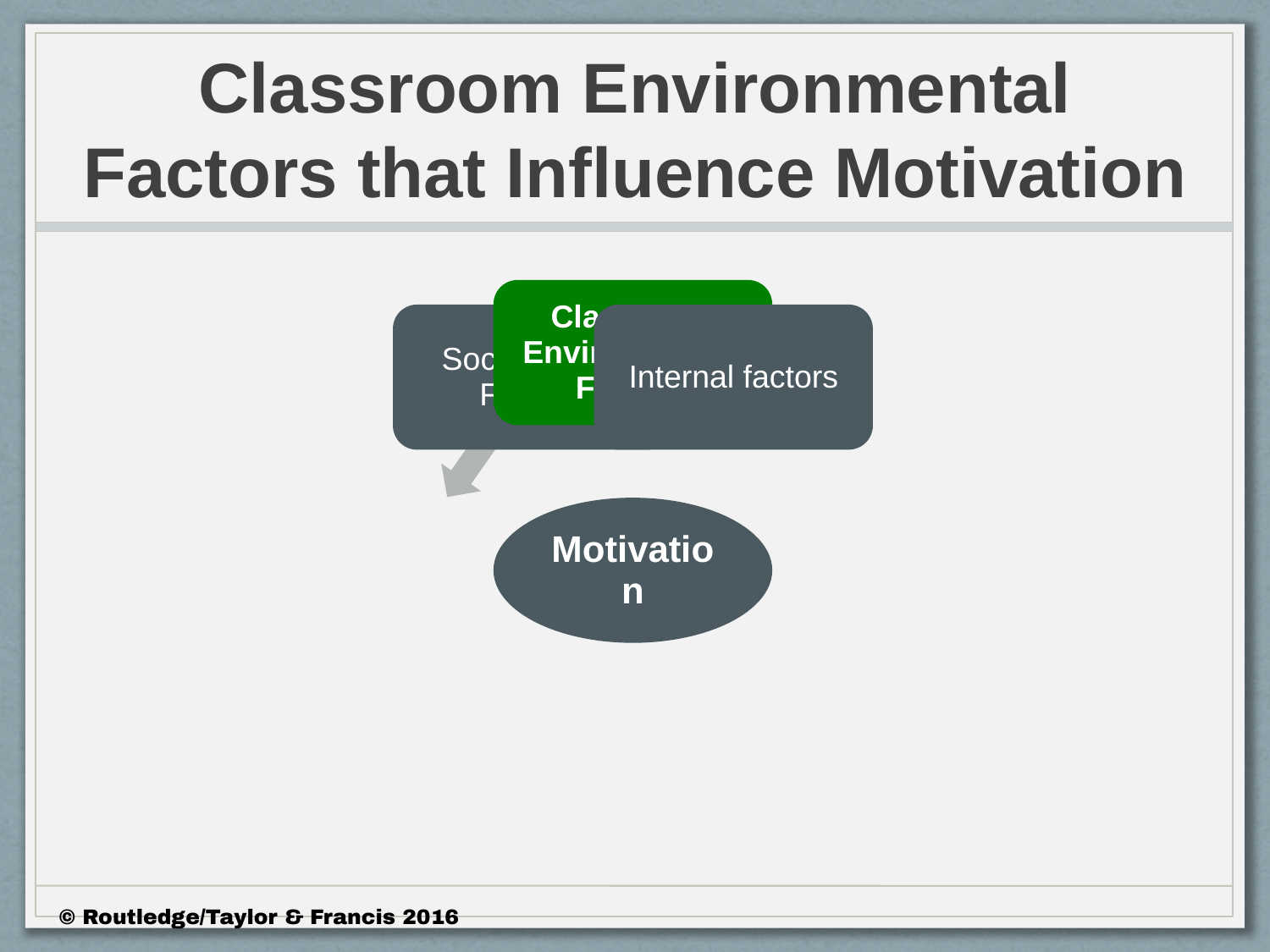

# Classroom Environmental Factors that Influence Motivation
Motivation
Internal factors
Classroom Environmental Factors
© Routledge/Taylor & Francis 2016